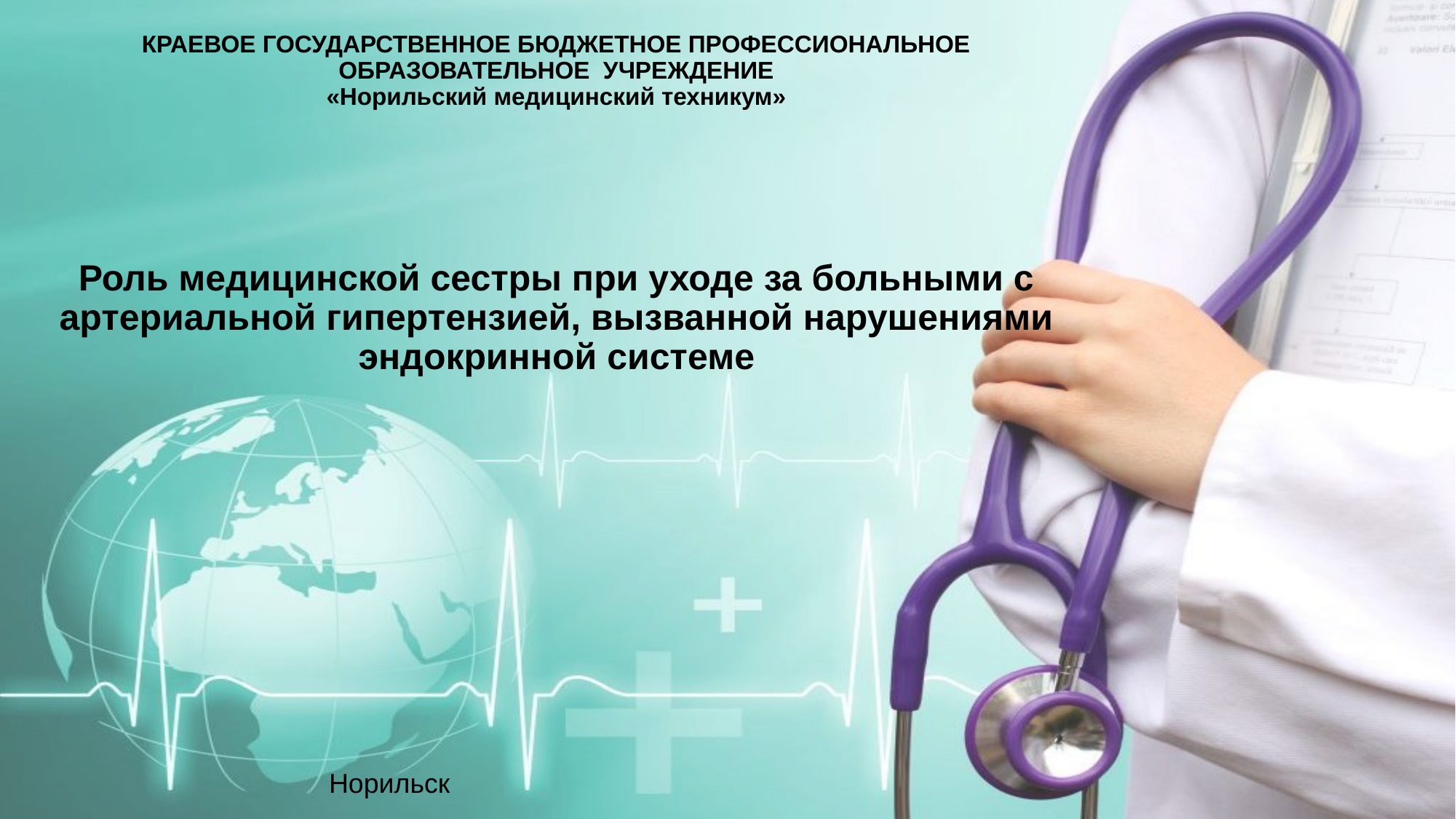

# КРАЕВОЕ ГОСУДАРСТВЕННОЕ БЮДЖЕТНОЕ ПРОФЕССИОНАЛЬНОЕ ОБРАЗОВАТЕЛЬНОЕ  УЧРЕЖДЕНИЕ «Норильский медицинский техникум»

Роль медицинской сестры при уходе за больными с артериальной гипертензией, вызванной нарушениями эндокринной системе

Норильск